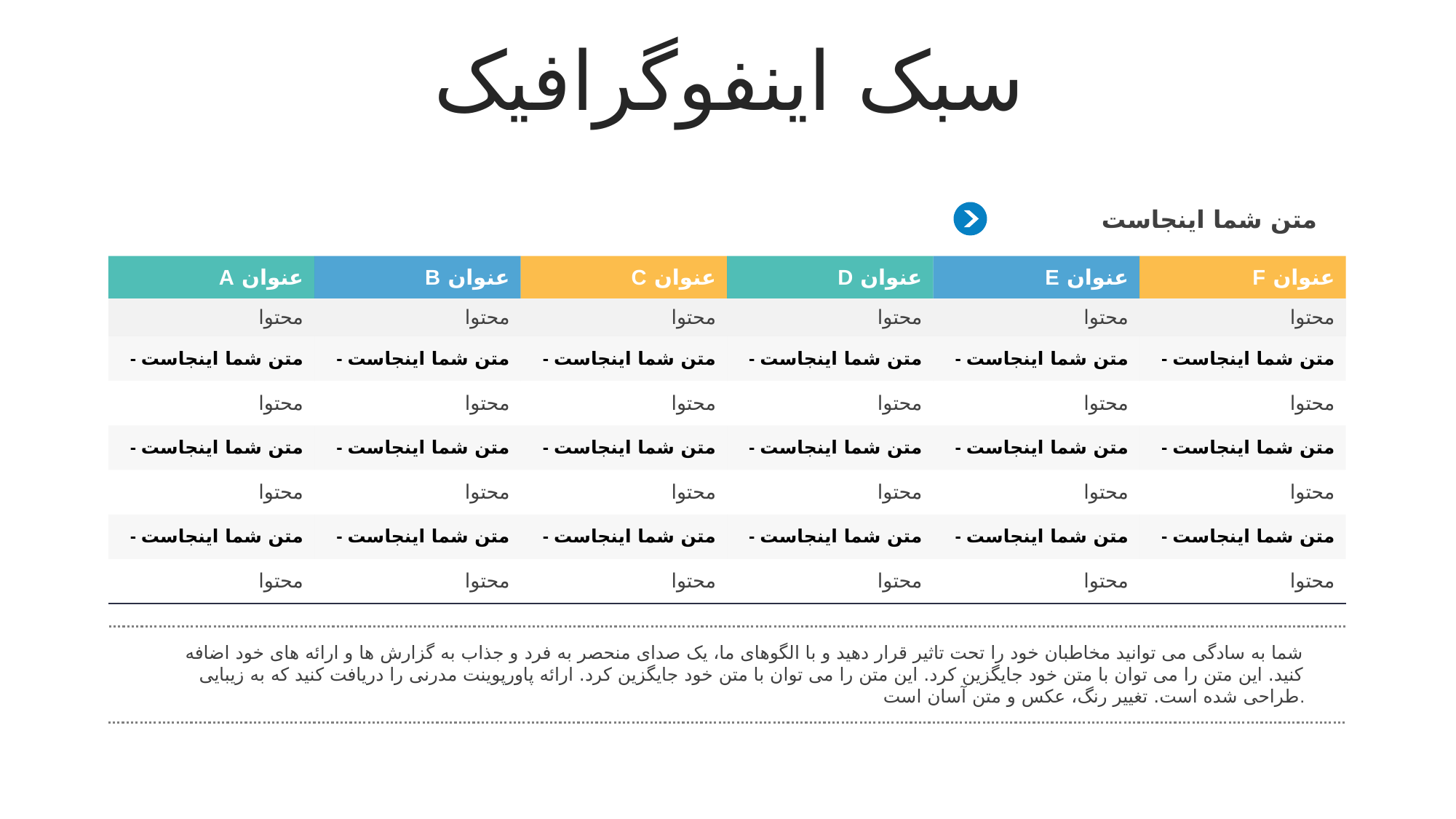

سبک اینفوگرافیک
متن شما اینجاست

| عنوان A | عنوان B | عنوان C | عنوان D | عنوان E | عنوان F |
| --- | --- | --- | --- | --- | --- |
| محتوا | محتوا | محتوا | محتوا | محتوا | محتوا |
| - متن شما اینجاست | - متن شما اینجاست | - متن شما اینجاست | - متن شما اینجاست | - متن شما اینجاست | - متن شما اینجاست |
| محتوا | محتوا | محتوا | محتوا | محتوا | محتوا |
| - متن شما اینجاست | - متن شما اینجاست | - متن شما اینجاست | - متن شما اینجاست | - متن شما اینجاست | - متن شما اینجاست |
| محتوا | محتوا | محتوا | محتوا | محتوا | محتوا |
| - متن شما اینجاست | - متن شما اینجاست | - متن شما اینجاست | - متن شما اینجاست | - متن شما اینجاست | - متن شما اینجاست |
| محتوا | محتوا | محتوا | محتوا | محتوا | محتوا |

شما به سادگی می توانید مخاطبان خود را تحت تاثیر قرار دهید و با الگوهای ما، یک صدای منحصر به فرد و جذاب به گزارش ها و ارائه های خود اضافه کنید. این متن را می توان با متن خود جایگزین کرد. این متن را می توان با متن خود جایگزین کرد. ارائه پاورپوینت مدرنی را دریافت کنید که به زیبایی طراحی شده است. تغییر رنگ، عکس و متن آسان است.